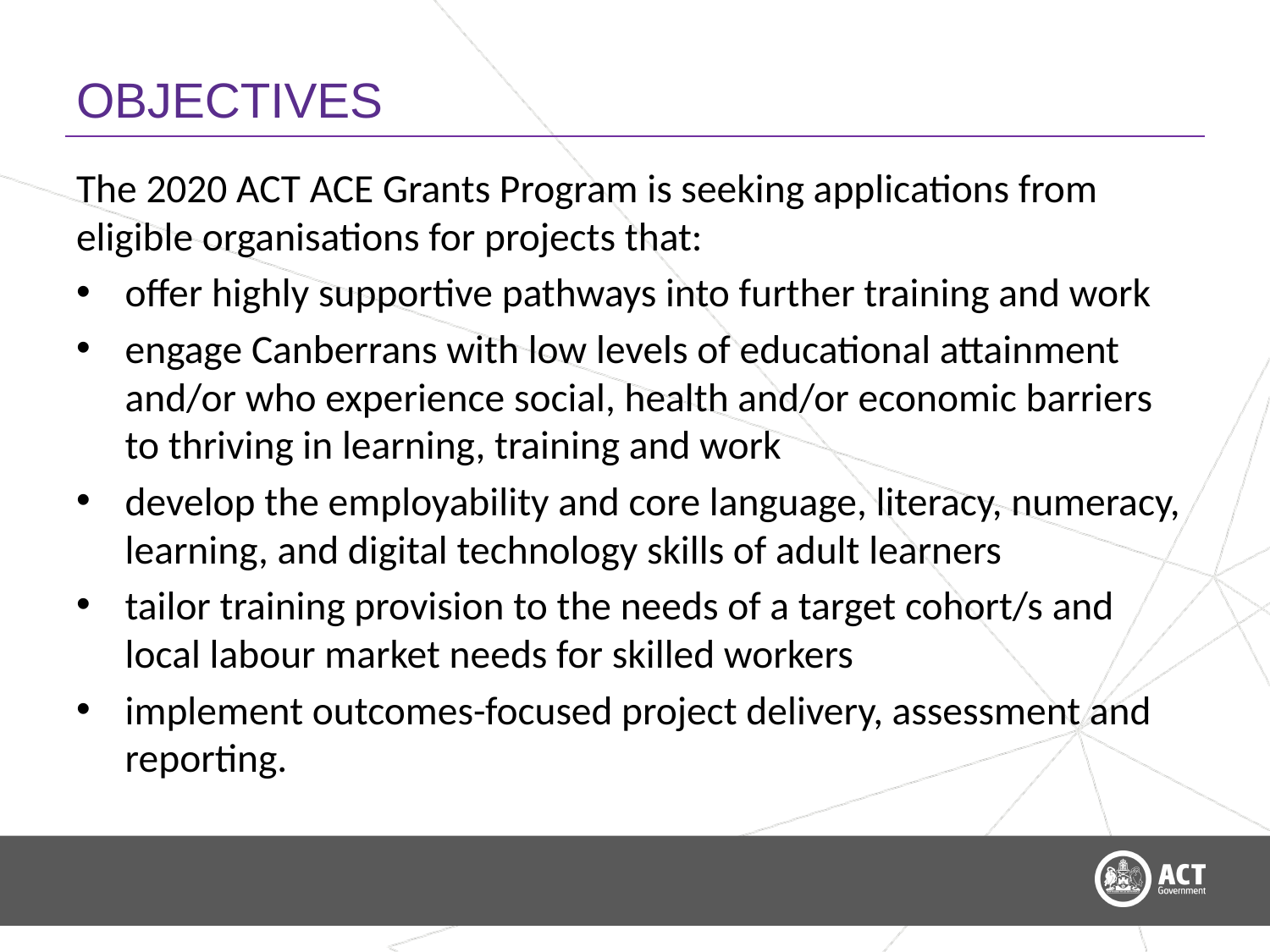

# OBJECTIVES
The 2020 ACT ACE Grants Program is seeking applications from eligible organisations for projects that:
offer highly supportive pathways into further training and work
engage Canberrans with low levels of educational attainment and/or who experience social, health and/or economic barriers to thriving in learning, training and work
develop the employability and core language, literacy, numeracy, learning, and digital technology skills of adult learners
tailor training provision to the needs of a target cohort/s and local labour market needs for skilled workers
implement outcomes-focused project delivery, assessment and reporting.